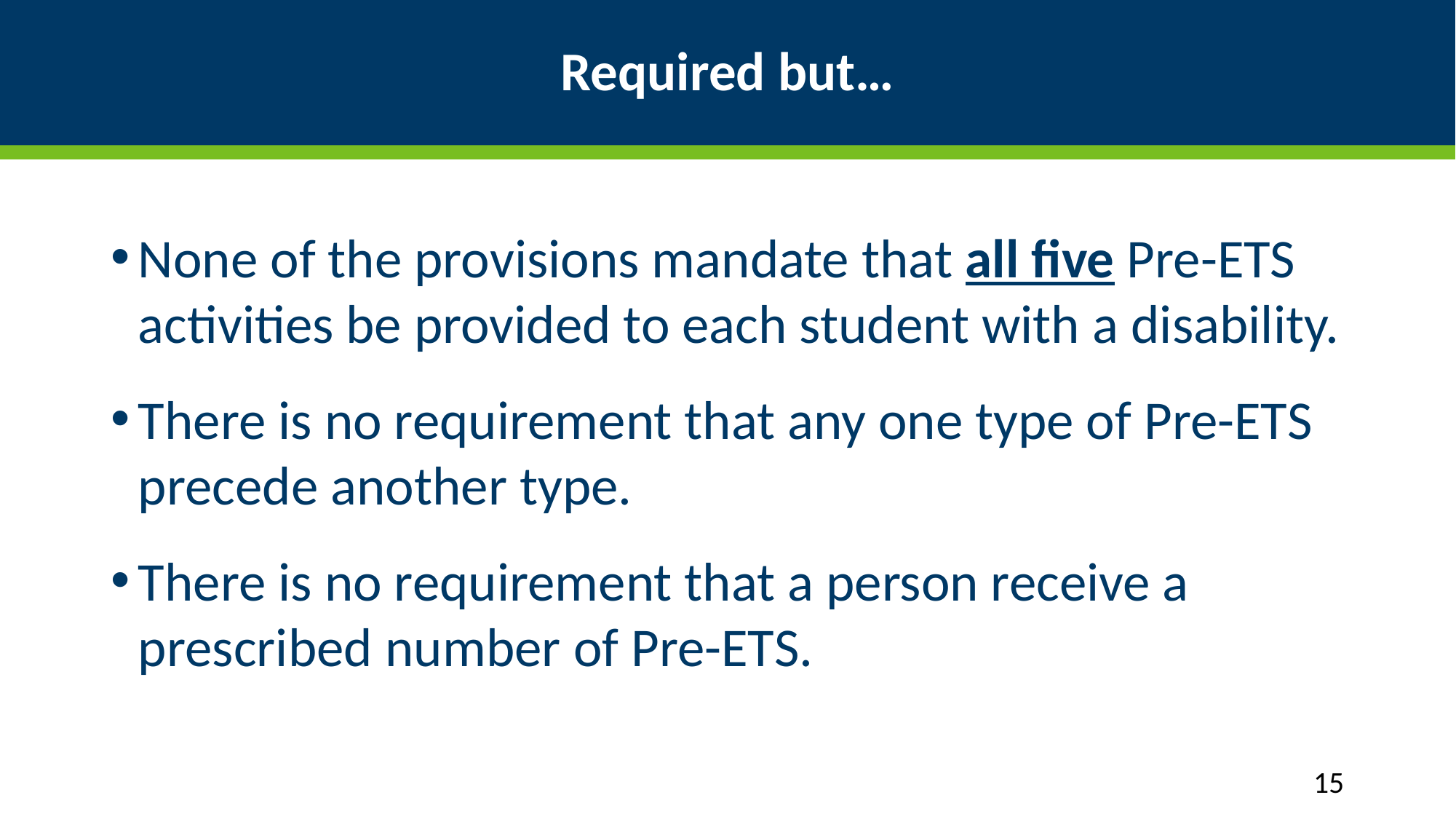

# Required but…
None of the provisions mandate that all five Pre-ETS activities be provided to each student with a disability.
There is no requirement that any one type of Pre-ETS precede another type.
There is no requirement that a person receive a prescribed number of Pre-ETS.

15